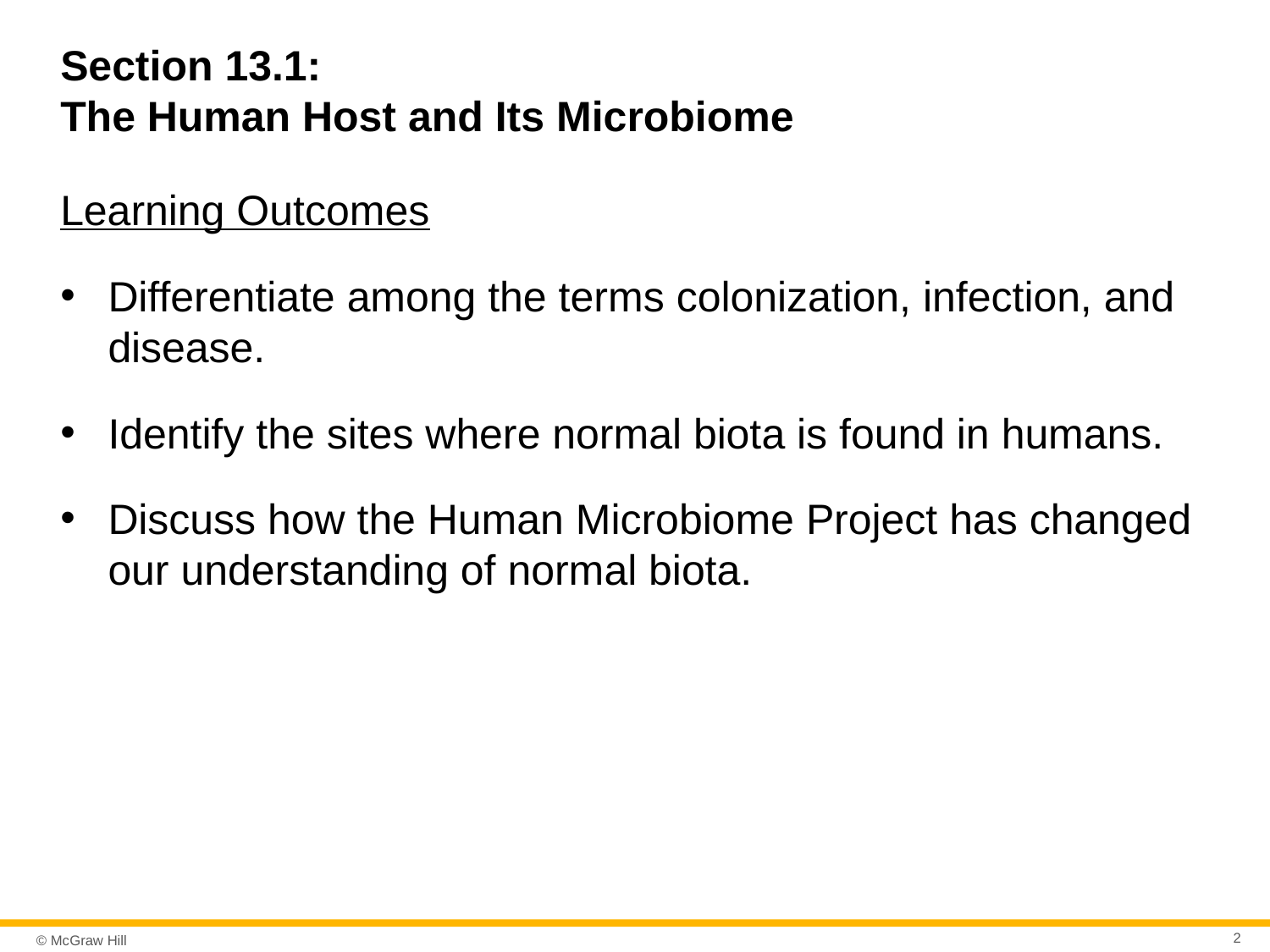

# Section 13.1: The Human Host and Its Microbiome
Learning Outcomes
Differentiate among the terms colonization, infection, and disease.
Identify the sites where normal biota is found in humans.
Discuss how the Human Microbiome Project has changed our understanding of normal biota.